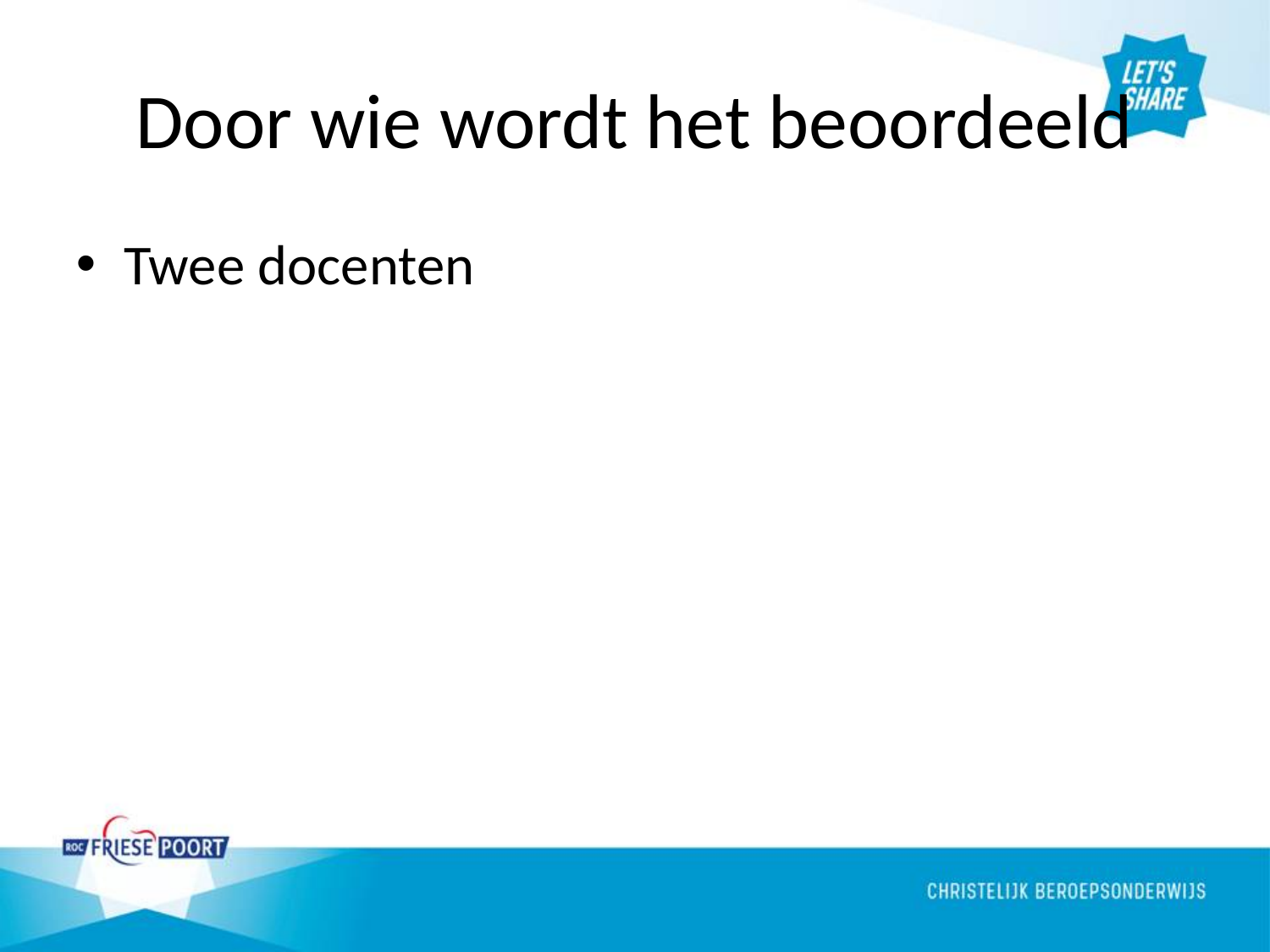

# Door wie wordt het beoordeeld
Twee docenten